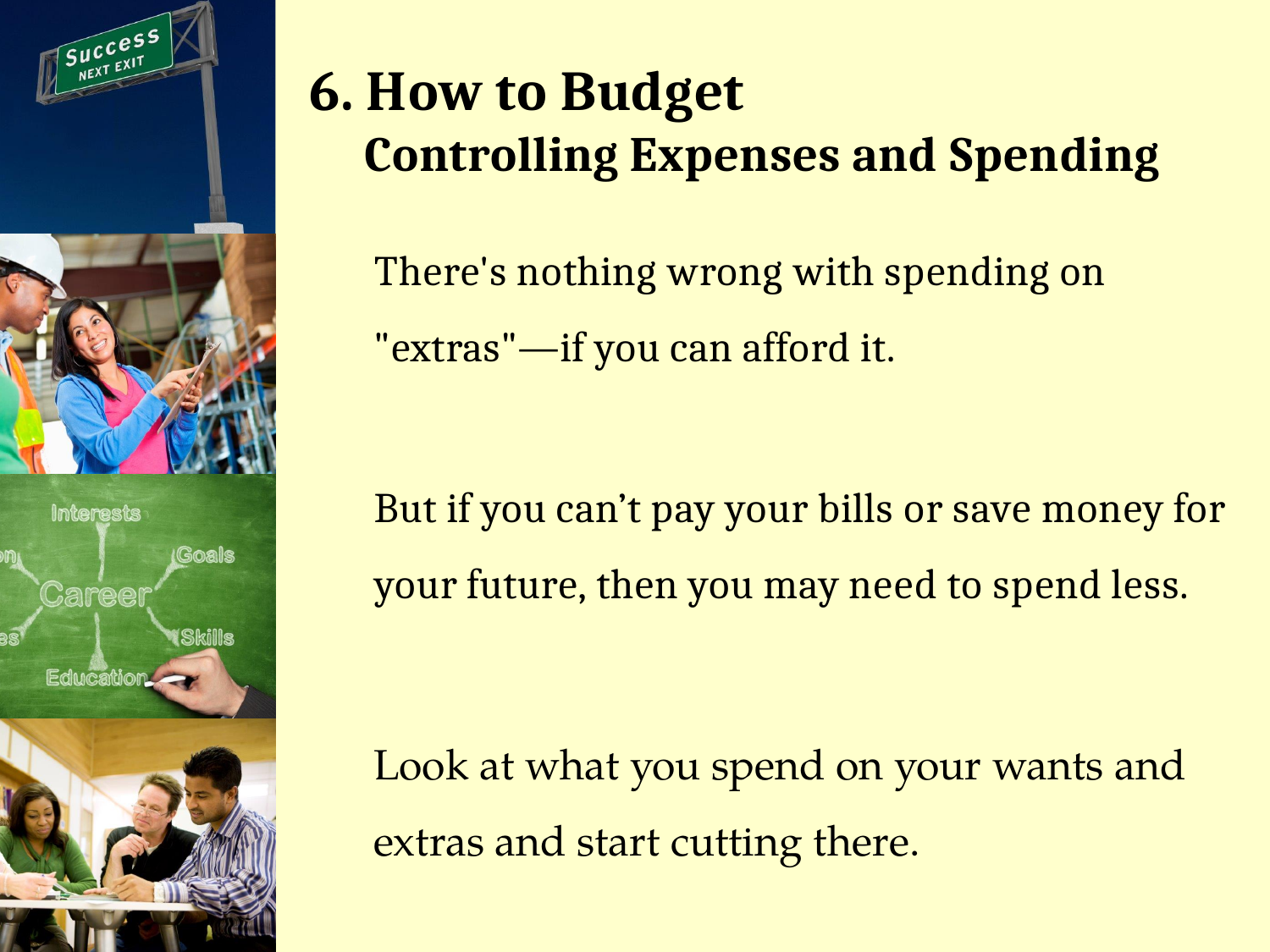

# 6. How to Budget Controlling Expenses and Spending
There's nothing wrong with spending on "extras"—if you can afford it.

But if you can’t pay your bills or save money for your future, then you may need to spend less.

Look at what you spend on your wants and extras and start cutting there.